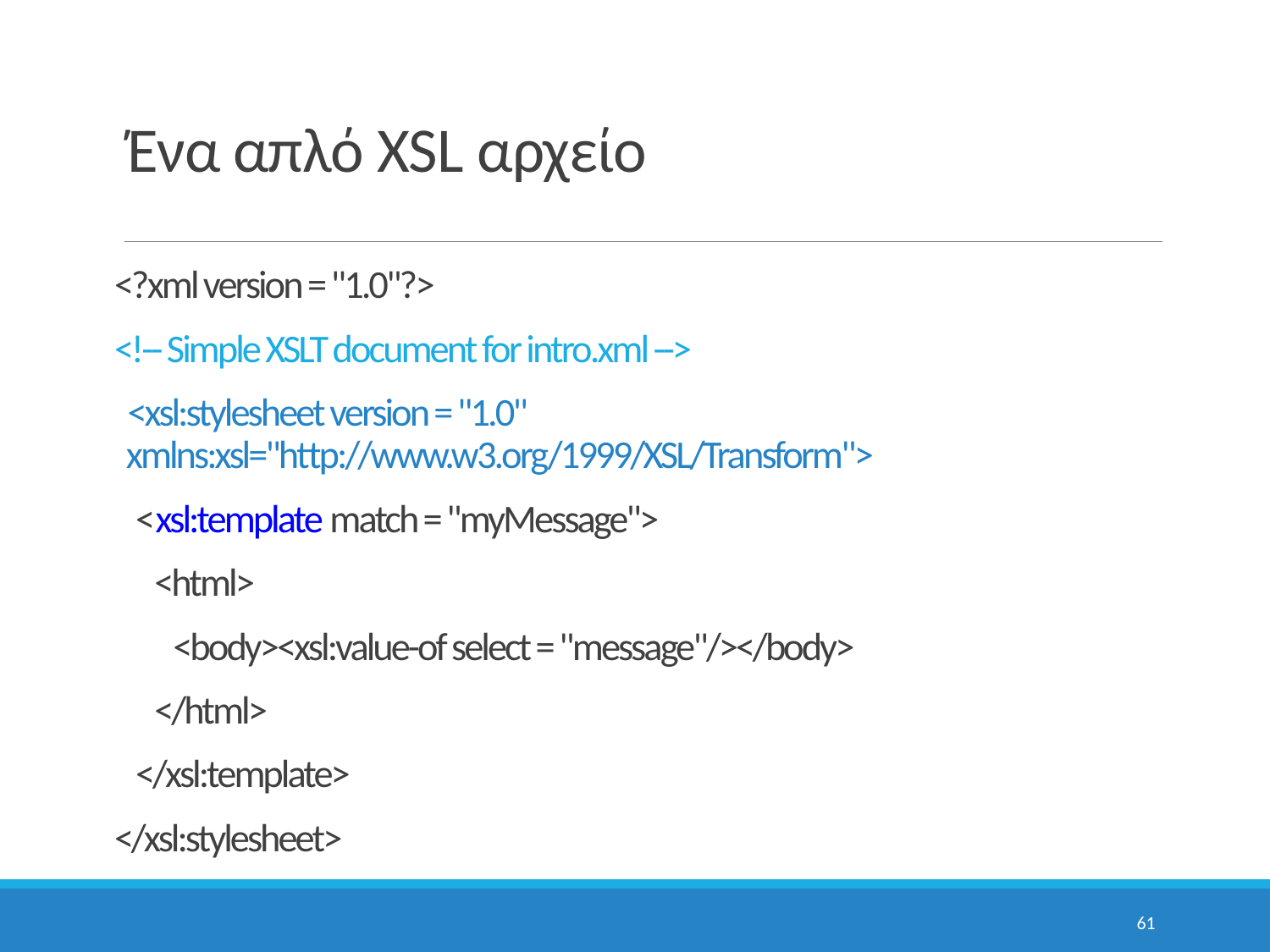

# Ένα απλό XSL αρχείο
<?xml version = "1.0"?>
<!-- Simple XSLT document for intro.xml -->
<xsl:stylesheet version = "1.0"  xmlns:xsl="http://www.w3.org/1999/XSL/Transform">
   <xsl:template match = "myMessage">
      <html>
         <body><xsl:value-of select = "message"/></body>
      </html>
   </xsl:template>
</xsl:stylesheet>
61